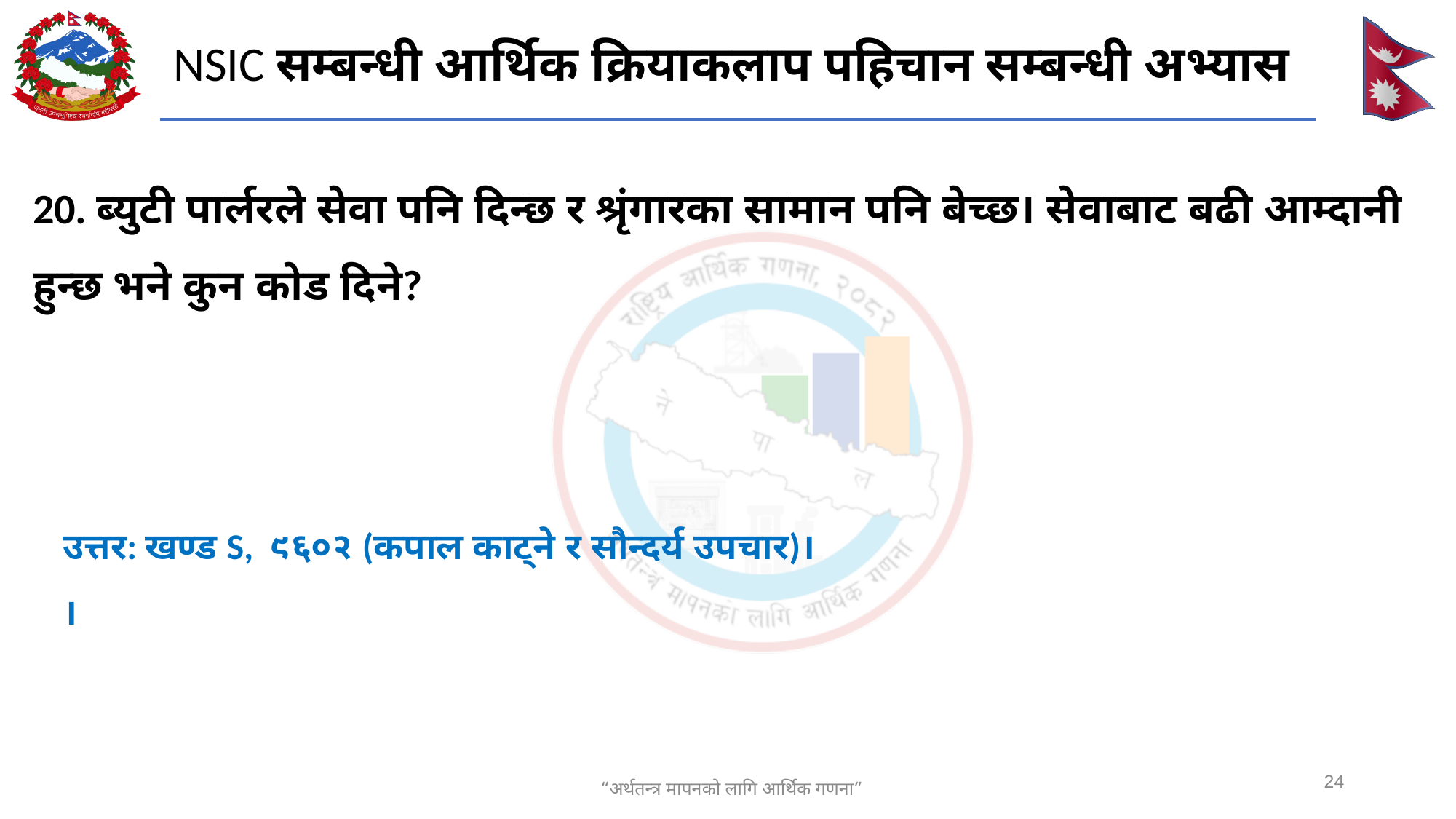

# NSIC सम्बन्धी आर्थिक क्रियाकलाप पहिचान सम्बन्धी अभ्यास
20. ब्युटी पार्लरले सेवा पनि दिन्छ र श्रृंगारका सामान पनि बेच्छ। सेवाबाट बढी आम्दानी हुन्छ भने कुन कोड दिने?
उत्तर: खण्ड S,  ९६०२ (कपाल काट्ने र सौन्दर्य उपचार)।
।
24
“अर्थतन्त्र मापनको लागि आर्थिक गणना”